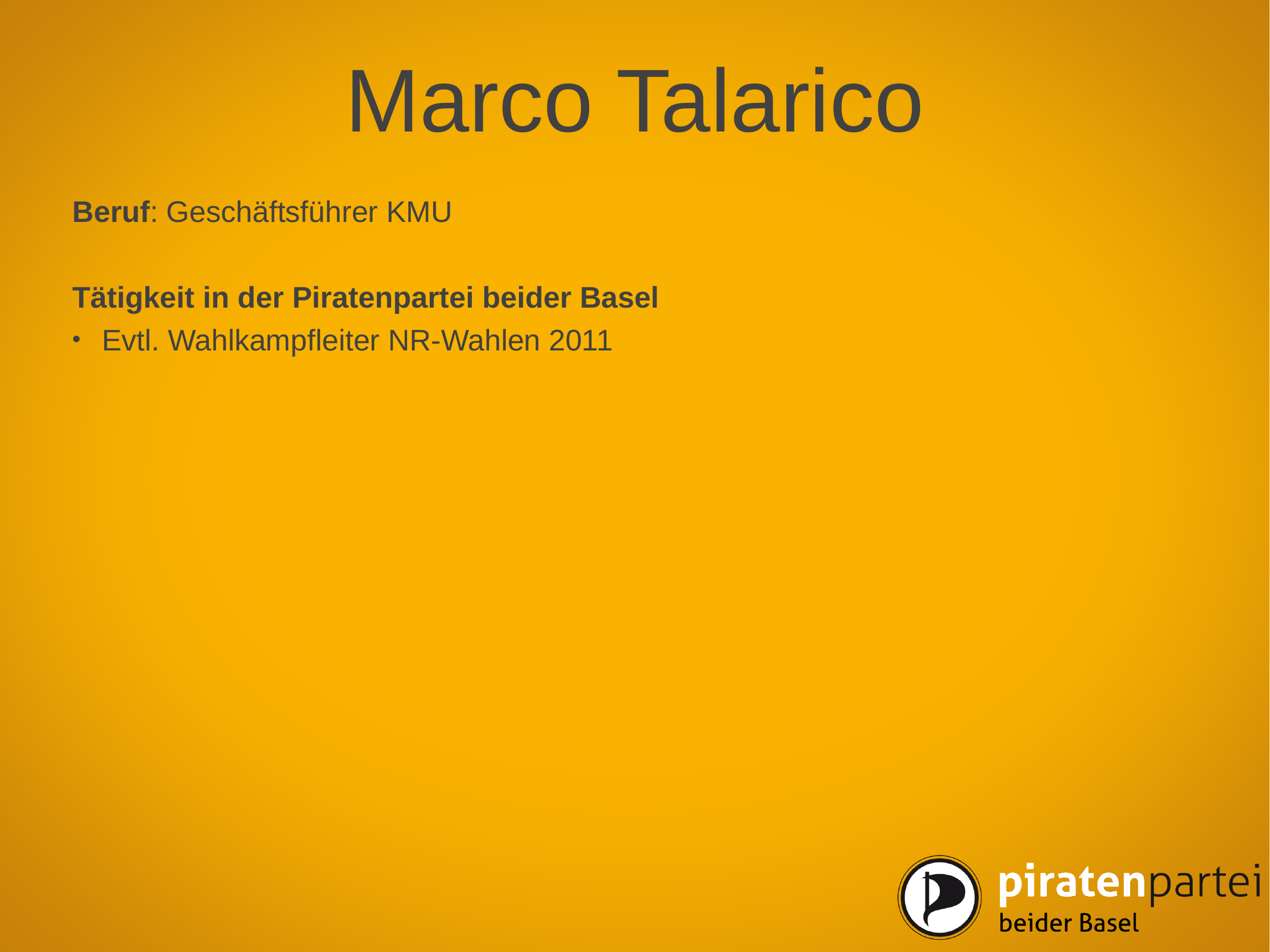

# Marco Talarico
Beruf: Geschäftsführer KMU

Tätigkeit in der Piratenpartei beider Basel
Evtl. Wahlkampfleiter NR-Wahlen 2011